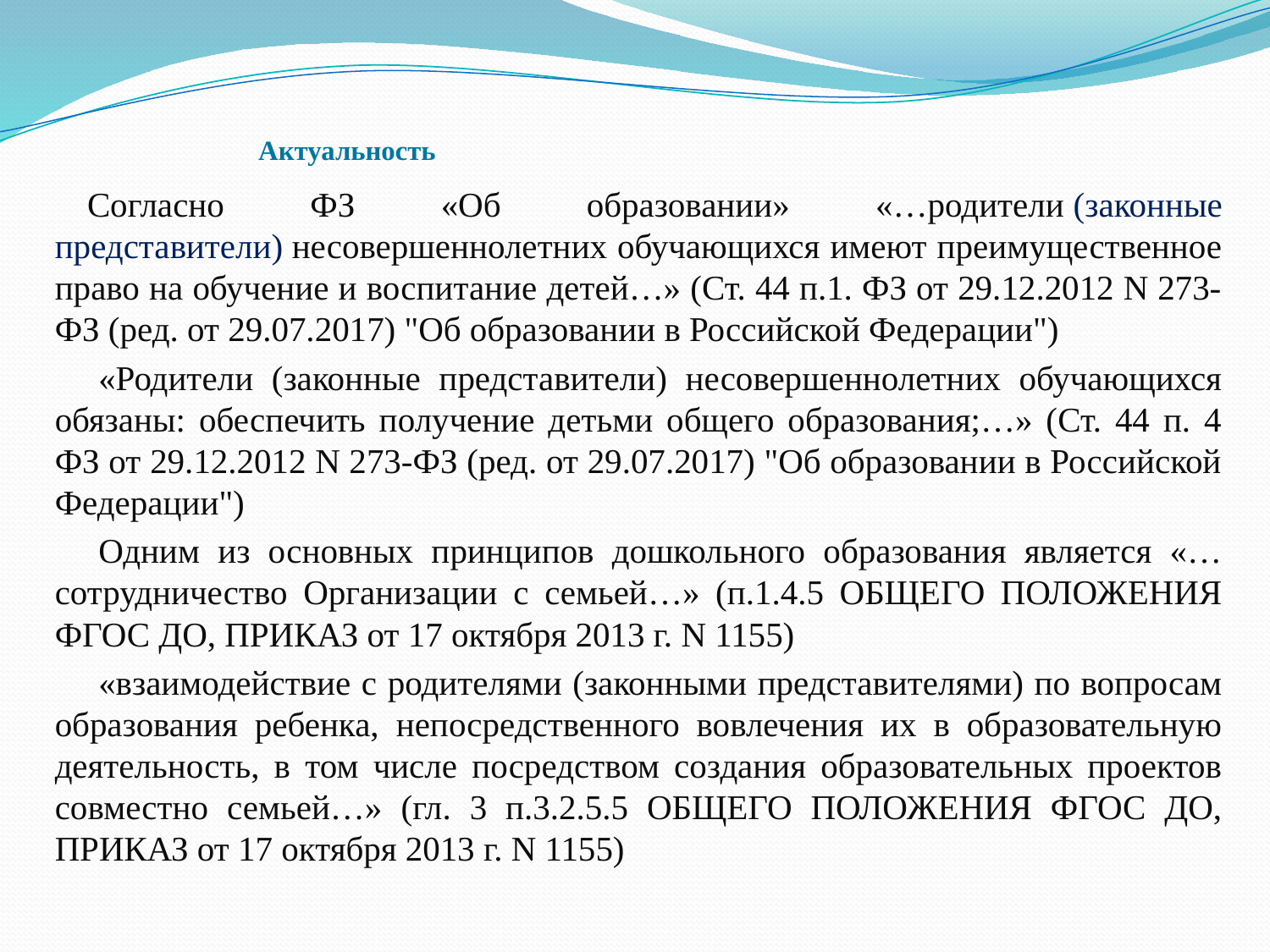

# Актуальность
Согласно ФЗ «Об образовании» «…родители (законные представители) несовершеннолетних обучающихся имеют преимущественное право на обучение и воспитание детей…» (Ст. 44 п.1. ФЗ от 29.12.2012 N 273-ФЗ (ред. от 29.07.2017) "Об образовании в Российской Федерации")
«Родители (законные представители) несовершеннолетних обучающихся обязаны: обеспечить получение детьми общего образования;…» (Ст. 44 п. 4 ФЗ от 29.12.2012 N 273-ФЗ (ред. от 29.07.2017) "Об образовании в Российской Федерации")
Одним из основных принципов дошкольного образования является «…сотрудничество Организации с семьей…» (п.1.4.5 ОБЩЕГО ПОЛОЖЕНИЯ ФГОС ДО, ПРИКАЗ от 17 октября 2013 г. N 1155)
«взаимодействие с родителями (законными представителями) по вопросам образования ребенка, непосредственного вовлечения их в образовательную деятельность, в том числе посредством создания образовательных проектов совместно семьей…» (гл. 3 п.3.2.5.5 ОБЩЕГО ПОЛОЖЕНИЯ ФГОС ДО, ПРИКАЗ от 17 октября 2013 г. N 1155)